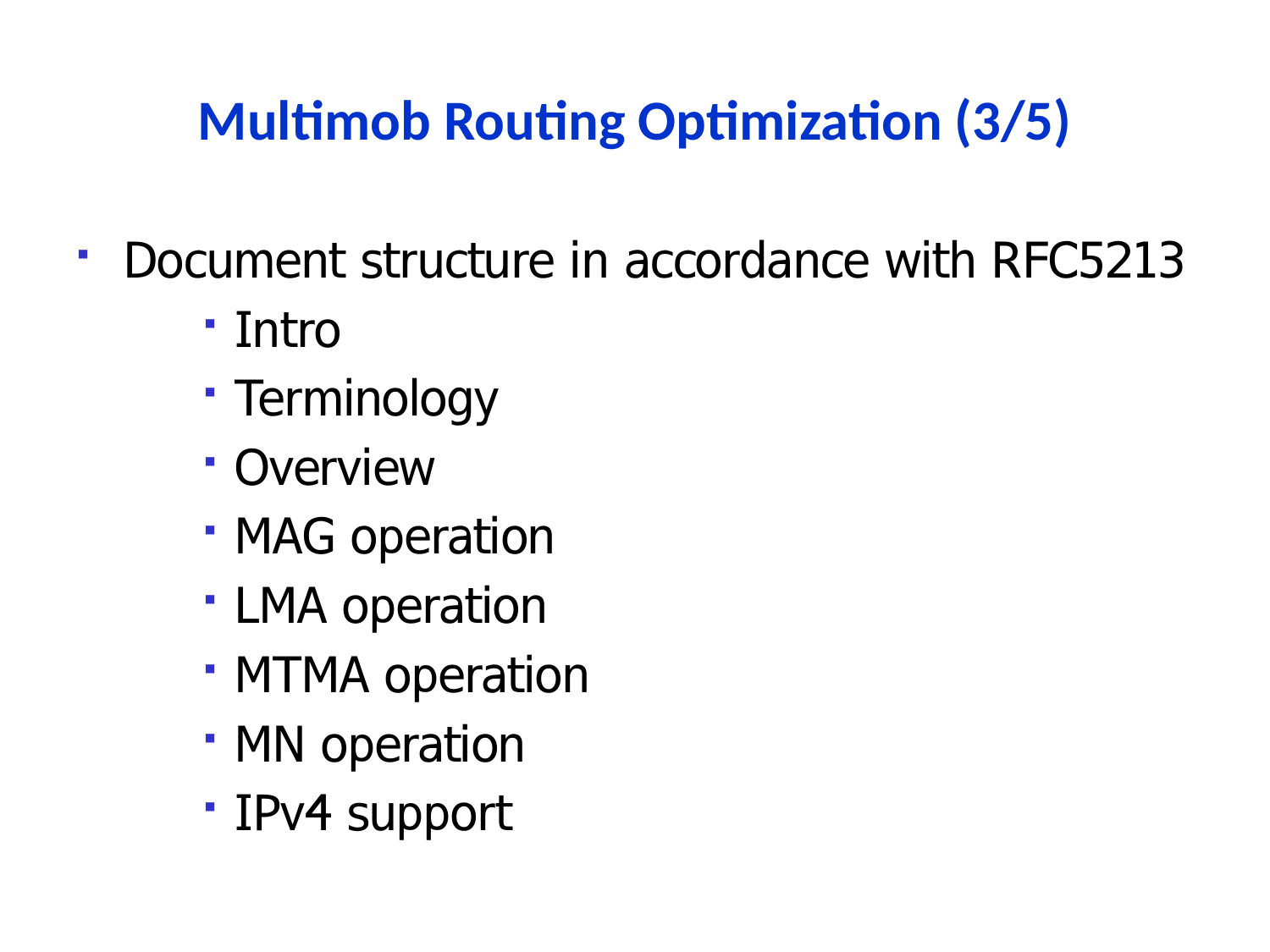

# Multimob Routing Optimization (3/5)
Document structure in accordance with RFC5213
Intro
Terminology
Overview
MAG operation
LMA operation
MTMA operation
MN operation
IPv4 support